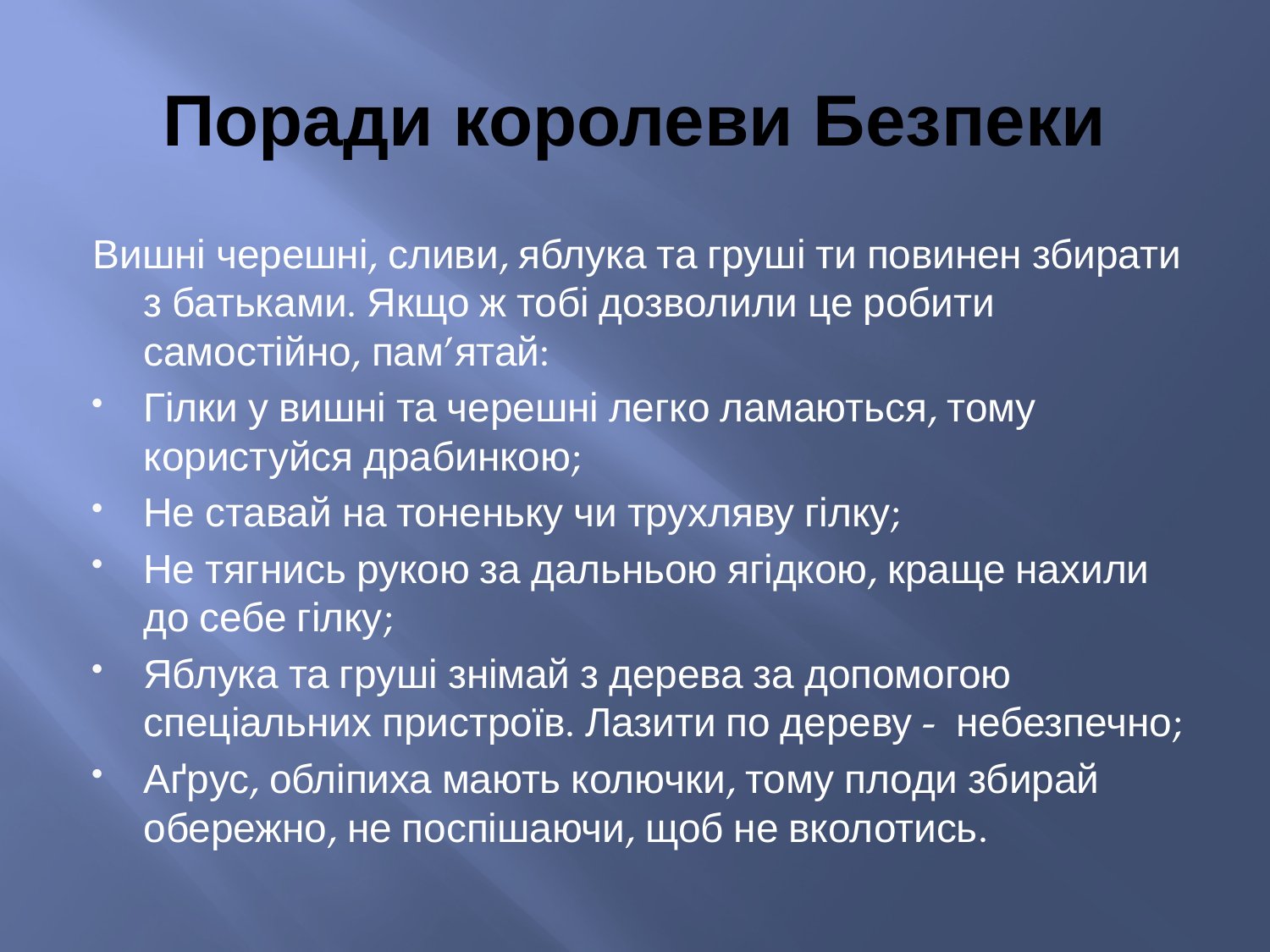

# Поради королеви Безпеки
Вишні черешні, сливи, яблука та груші ти повинен збирати з батьками. Якщо ж тобі дозволили це робити самостійно, пам’ятай:
Гілки у вишні та черешні легко ламаються, тому користуйся драбинкою;
Не ставай на тоненьку чи трухляву гілку;
Не тягнись рукою за дальньою ягідкою, краще нахили до себе гілку;
Яблука та груші знімай з дерева за допомогою спеціальних пристроїв. Лазити по дереву -  небезпечно;
Аґрус, обліпиха мають колючки, тому плоди збирай обережно, не поспішаючи, щоб не вколотись.